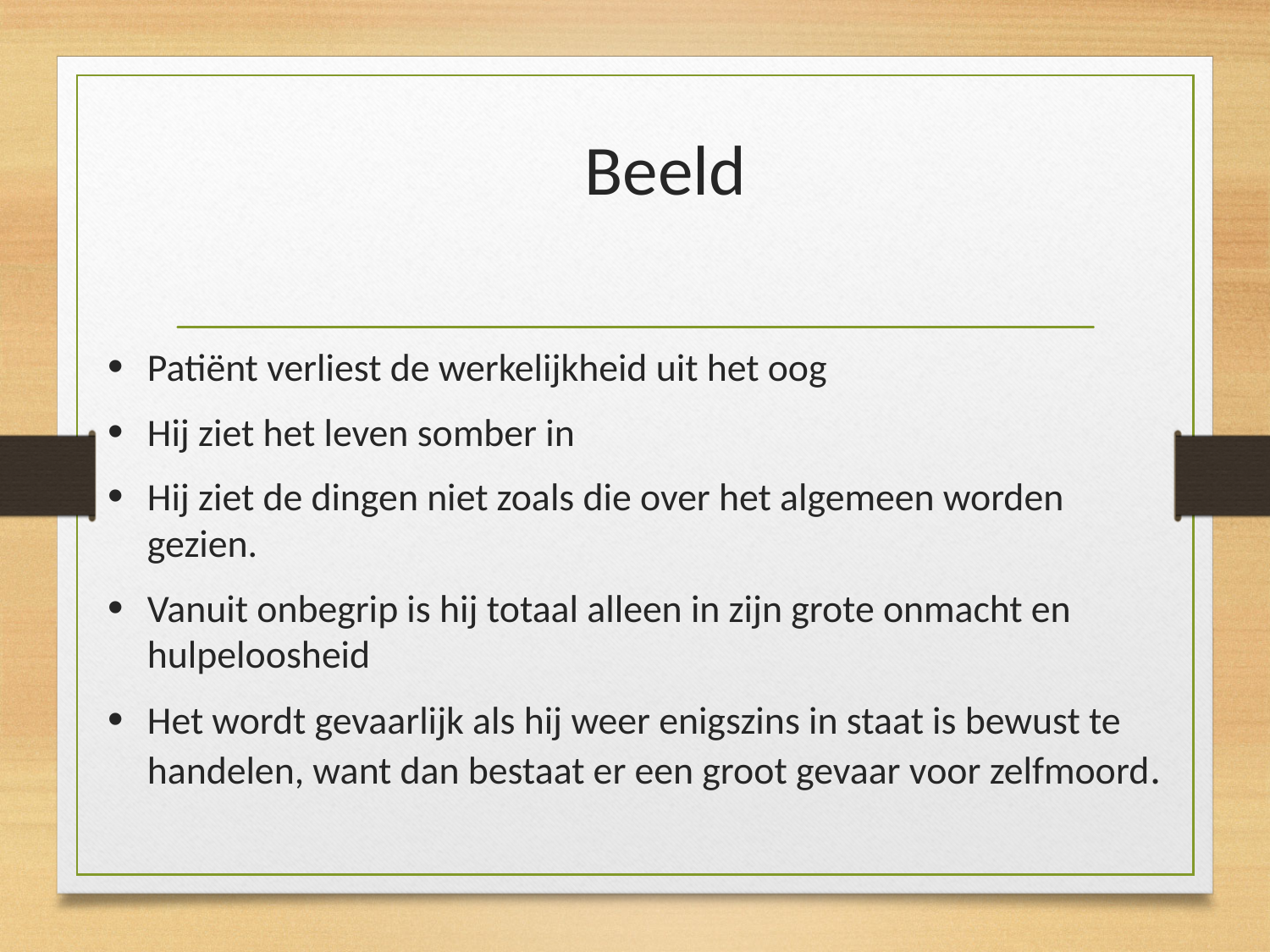

# Beeld
Patiënt verliest de werkelijkheid uit het oog
Hij ziet het leven somber in
Hij ziet de dingen niet zoals die over het algemeen worden gezien.
Vanuit onbegrip is hij totaal alleen in zijn grote onmacht en hulpeloosheid
Het wordt gevaarlijk als hij weer enigszins in staat is bewust te handelen, want dan bestaat er een groot gevaar voor zelfmoord.